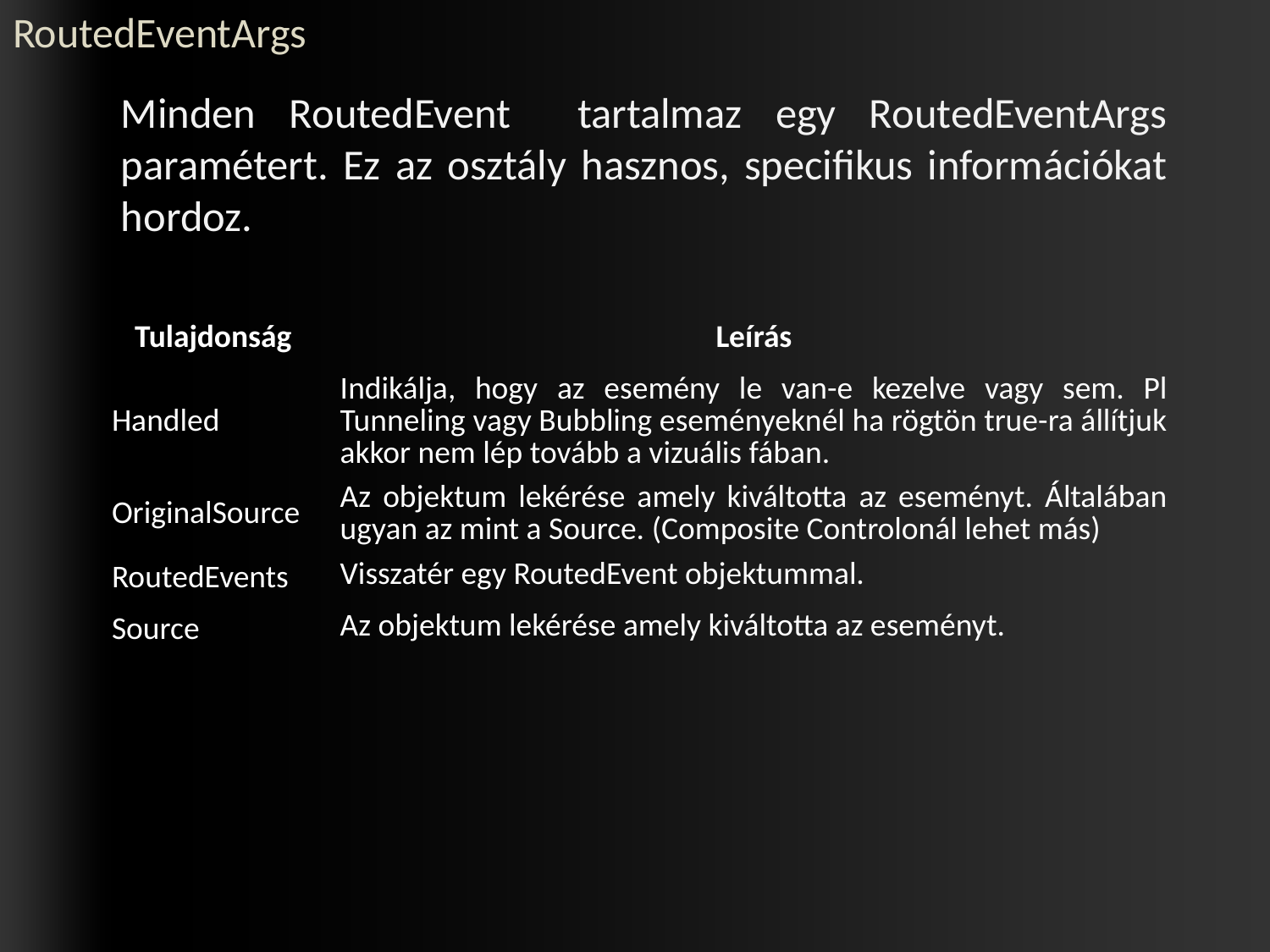

# RoutedEventArgs
	Minden RoutedEvent  tartalmaz egy RoutedEventArgs paramétert. Ez az osztály hasznos, specifikus információkat hordoz.

| Tulajdonság | Leírás |
| --- | --- |
| Handled | Indikálja, hogy az esemény le van-e kezelve vagy sem. Pl Tunneling vagy Bubbling eseményeknél ha rögtön true-ra állítjuk akkor nem lép tovább a vizuális fában. |
| OriginalSource | Az objektum lekérése amely kiváltotta az eseményt. Általában ugyan az mint a Source. (Composite Controlonál lehet más) |
| RoutedEvents | Visszatér egy RoutedEvent objektummal. |
| Source | Az objektum lekérése amely kiváltotta az eseményt. |